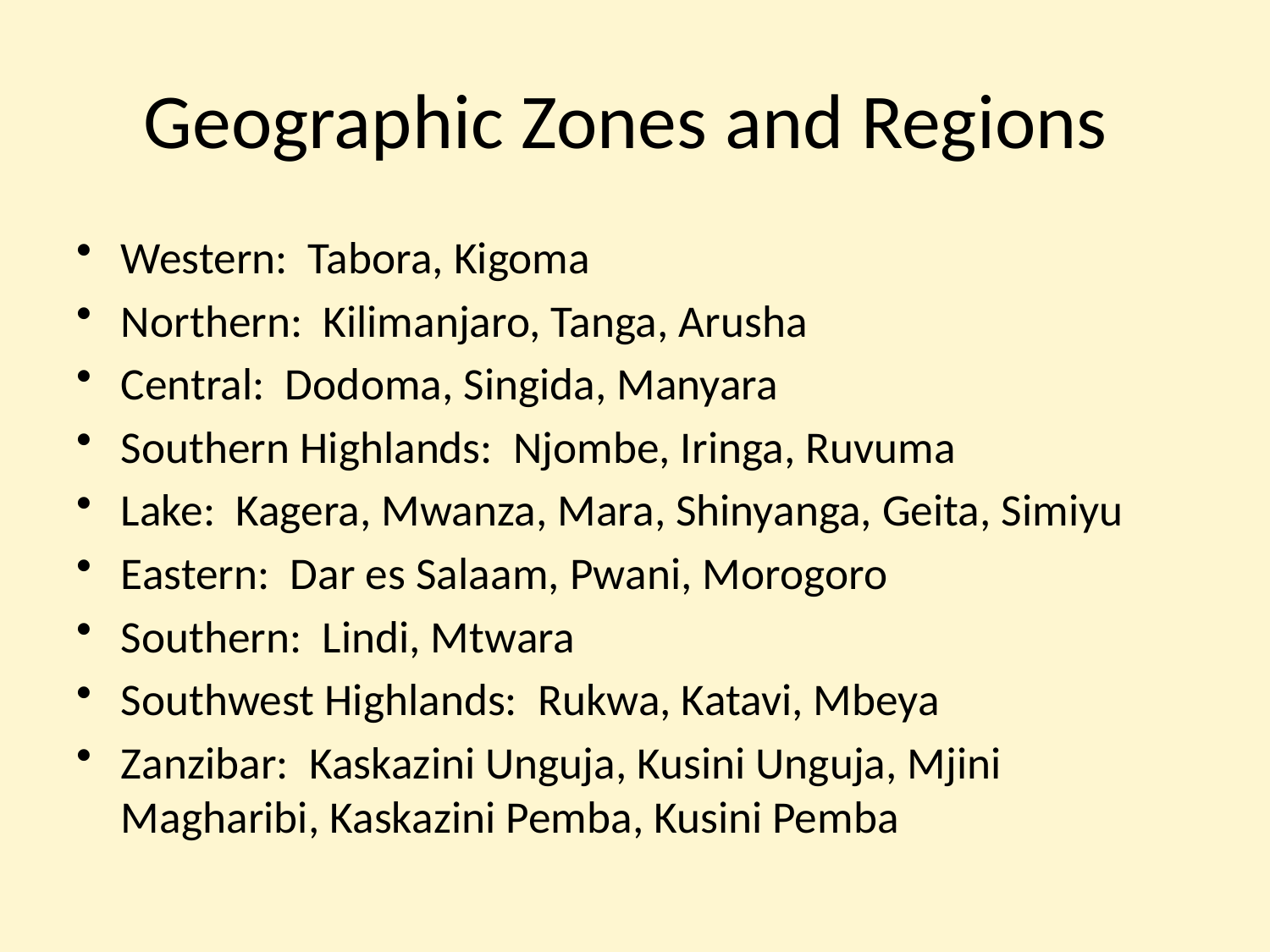

# Geographic Zones and Regions
Western:  Tabora, Kigoma
Northern:  Kilimanjaro, Tanga, Arusha
Central:  Dodoma, Singida, Manyara
Southern Highlands:  Njombe, Iringa, Ruvuma
Lake:  Kagera, Mwanza, Mara, Shinyanga, Geita, Simiyu
Eastern:  Dar es Salaam, Pwani, Morogoro
Southern:  Lindi, Mtwara
Southwest Highlands:  Rukwa, Katavi, Mbeya
Zanzibar:  Kaskazini Unguja, Kusini Unguja, Mjini Magharibi, Kaskazini Pemba, Kusini Pemba